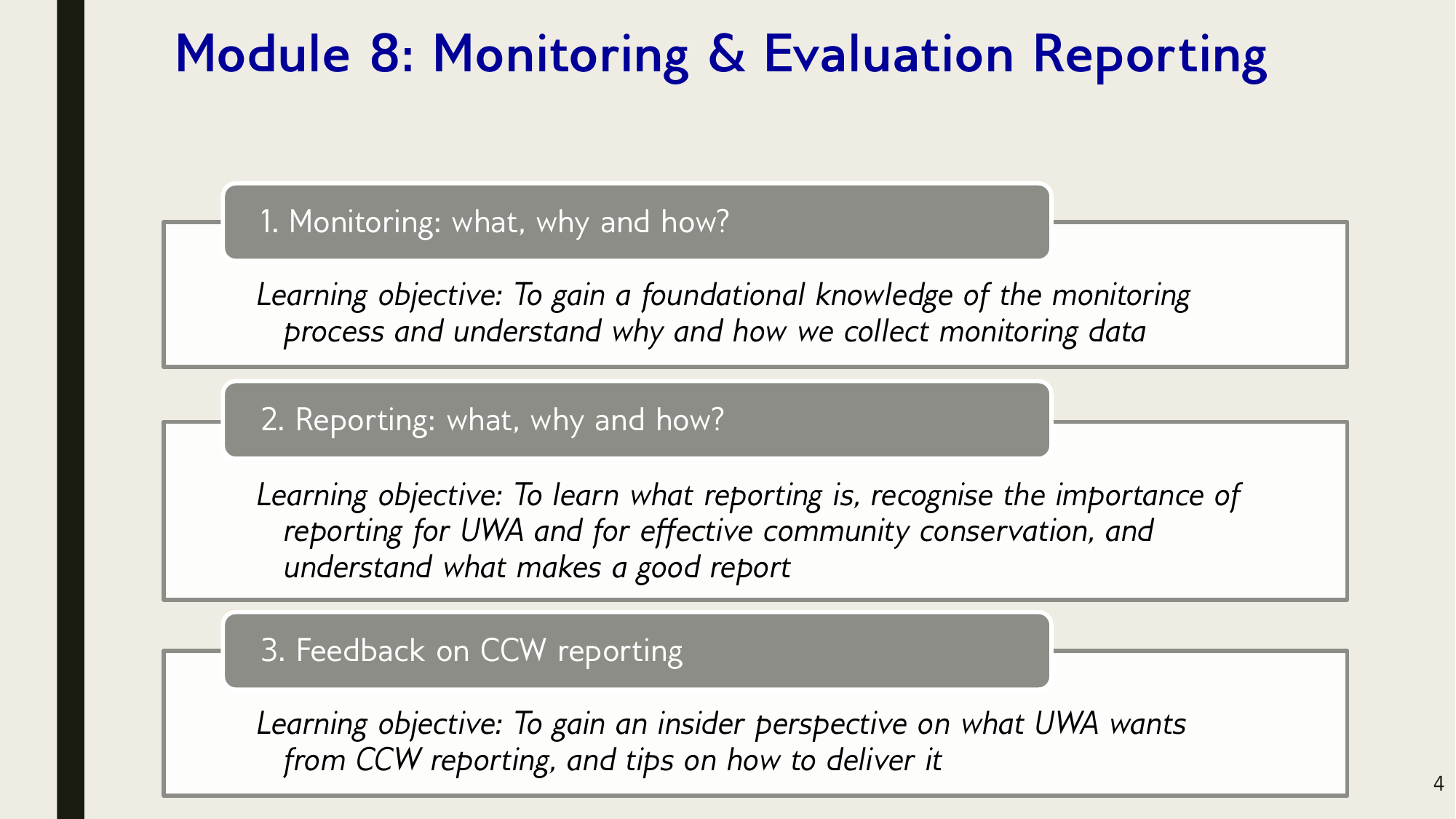

# Module 8: Monitoring & Evaluation Reporting
Learning objective: To gain a foundational knowledge of the monitoring process and understand why and how we collect monitoring data
1. Monitoring: what, why and how?
Learning objective: To learn what reporting is, recognise the importance of reporting for UWA and for effective community conservation, and understand what makes a good report
2. Reporting: what, why and how?
Learning objective: To gain an insider perspective on what UWA wants from CCW reporting, and tips on how to deliver it
3. Feedback on CCW reporting
4